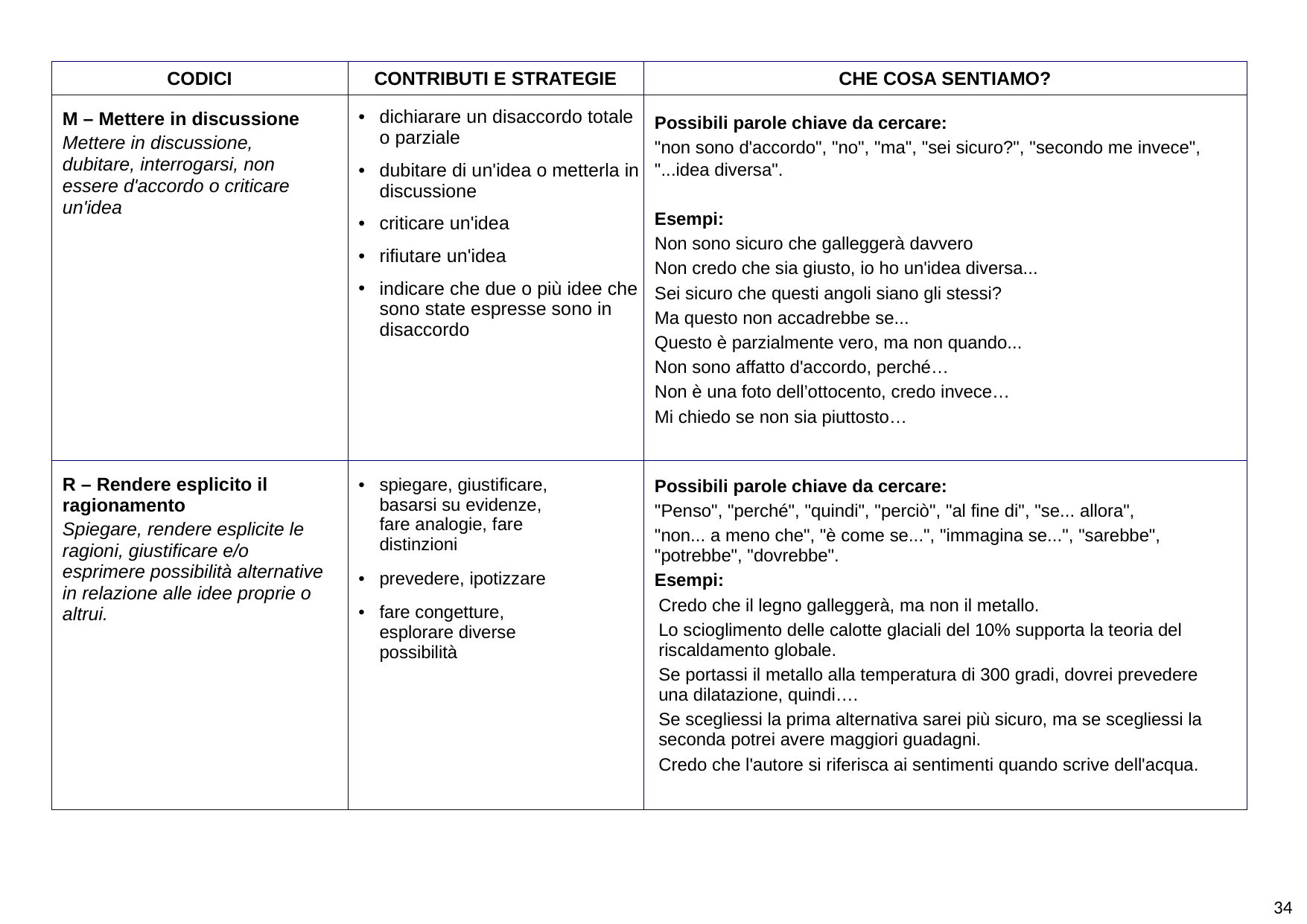

| CODICI | CONTRIBUTI E STRATEGIE | CHE COSA SENTIAMO? |
| --- | --- | --- |
| M – Mettere in discussione Mettere in discussione, dubitare, interrogarsi, non essere d'accordo o criticare un'idea | dichiarare un disaccordo totale o parziale dubitare di un'idea o metterla in discussione criticare un'idea rifiutare un'idea indicare che due o più idee che sono state espresse sono in disaccordo | Possibili parole chiave da cercare: "non sono d'accordo", "no", "ma", "sei sicuro?", "secondo me invece", "...idea diversa". Esempi: Non sono sicuro che galleggerà davvero Non credo che sia giusto, io ho un'idea diversa... Sei sicuro che questi angoli siano gli stessi? Ma questo non accadrebbe se... Questo è parzialmente vero, ma non quando... Non sono affatto d'accordo, perché… Non è una foto dell’ottocento, credo invece… Mi chiedo se non sia piuttosto… |
| R – Rendere esplicito il ragionamento Spiegare, rendere esplicite le ragioni, giustificare e/o esprimere possibilità alternative in relazione alle idee proprie o altrui. | spiegare, giustificare, basarsi su evidenze, fare analogie, fare distinzioni prevedere, ipotizzare fare congetture, esplorare diverse possibilità | Possibili parole chiave da cercare: "Penso", "perché", "quindi", "perciò", "al fine di", "se... allora", "non... a meno che", "è come se...", "immagina se...", "sarebbe", "potrebbe", "dovrebbe". Esempi: Credo che il legno galleggerà, ma non il metallo. Lo scioglimento delle calotte glaciali del 10% supporta la teoria del riscaldamento globale. Se portassi il metallo alla temperatura di 300 gradi, dovrei prevedere una dilatazione, quindi…. Se scegliessi la prima alternativa sarei più sicuro, ma se scegliessi la seconda potrei avere maggiori guadagni. Credo che l'autore si riferisca ai sentimenti quando scrive dell'acqua. |
34